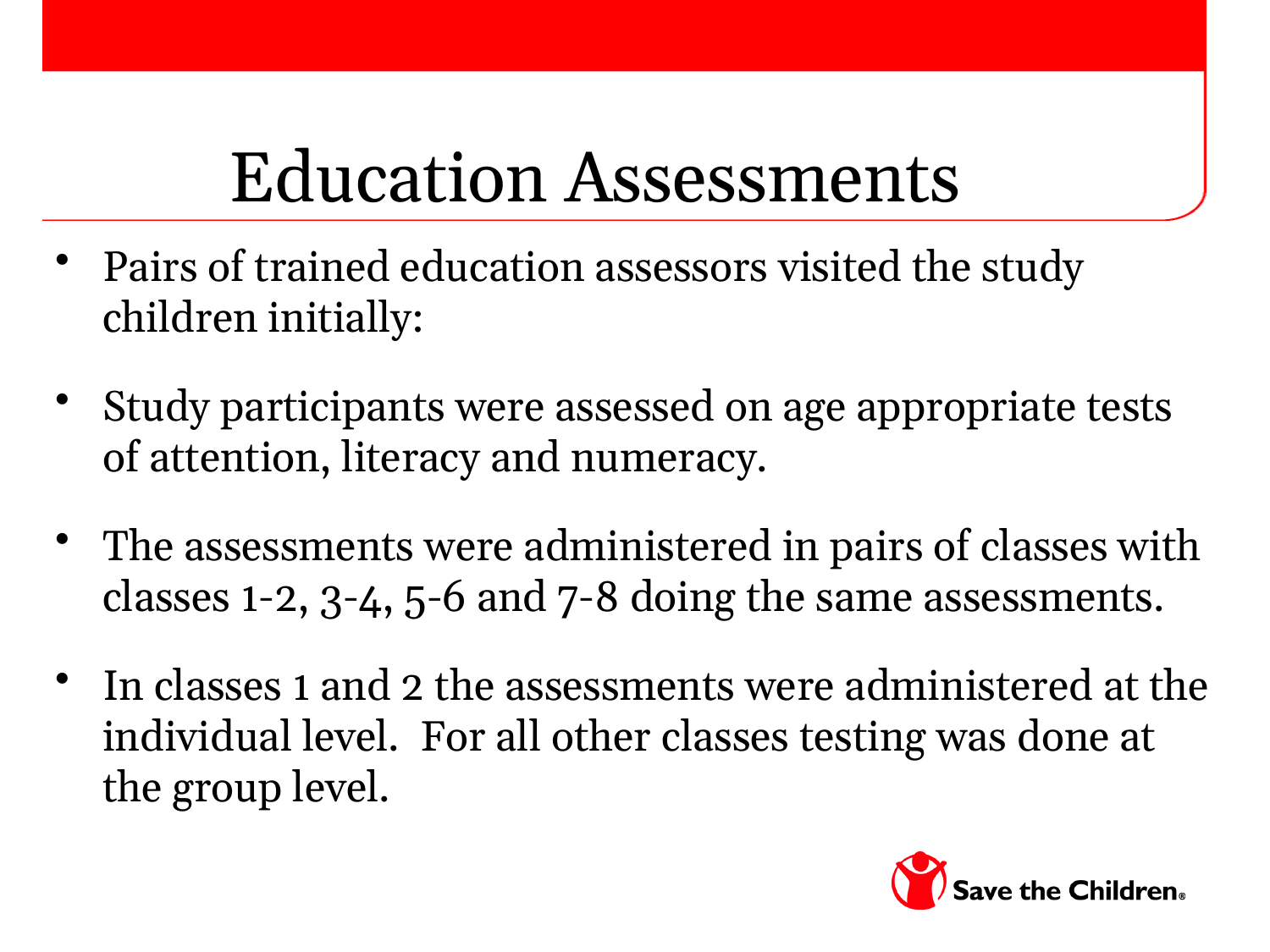

# Education Assessments
Pairs of trained education assessors visited the study children initially:

Study participants were assessed on age appropriate tests of attention, literacy and numeracy.

The assessments were administered in pairs of classes with classes 1-2, 3-4, 5-6 and 7-8 doing the same assessments.

In classes 1 and 2 the assessments were administered at the individual level.  For all other classes testing was done at the group level.